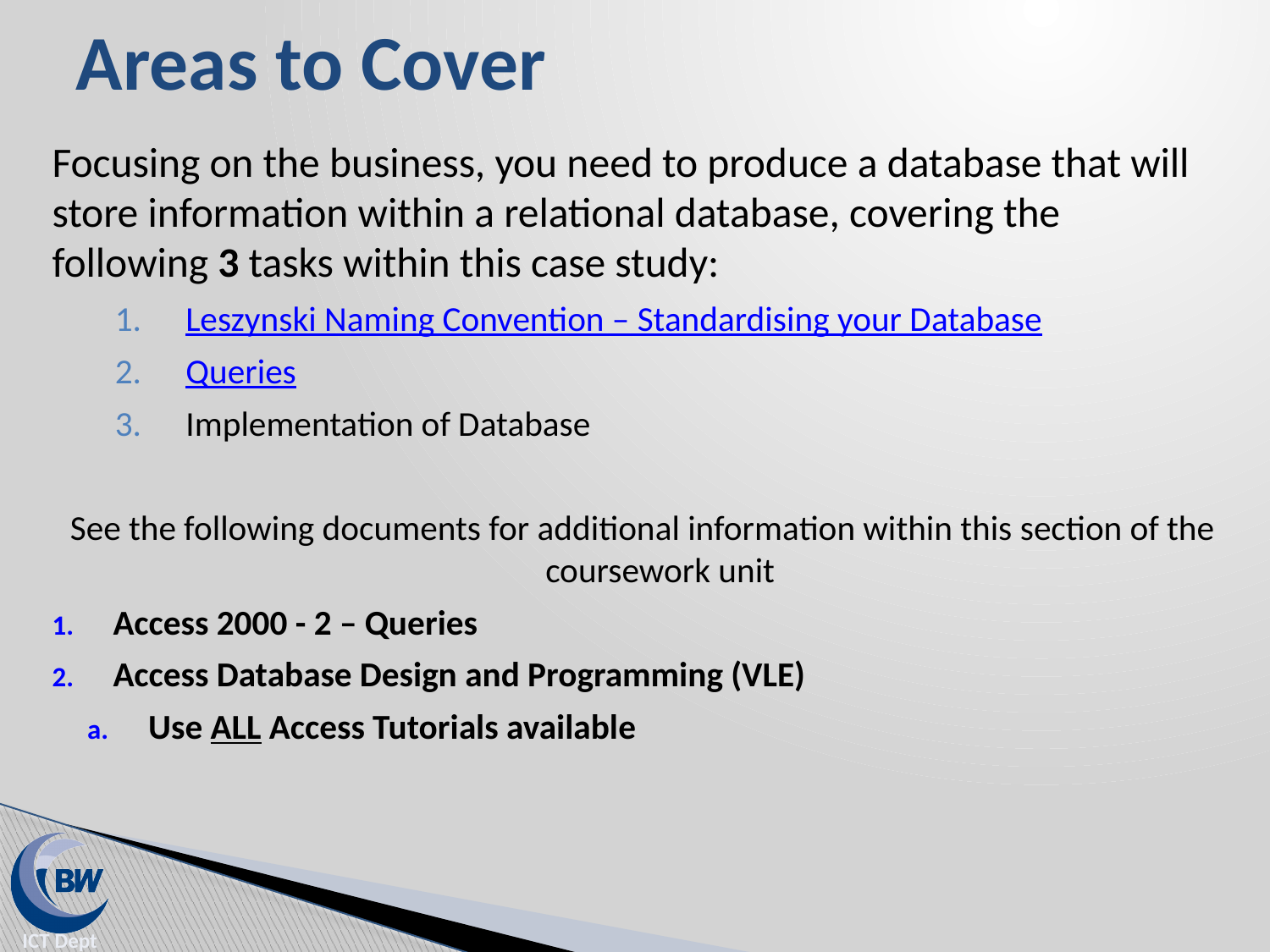

# Areas to Cover
Focusing on the business, you need to produce a database that will store information within a relational database, covering the following 3 tasks within this case study:
Leszynski Naming Convention – Standardising your Database
Queries
Implementation of Database

See the following documents for additional information within this section of the coursework unit
Access 2000 - 2 – Queries
Access Database Design and Programming (VLE)
Use ALL Access Tutorials available